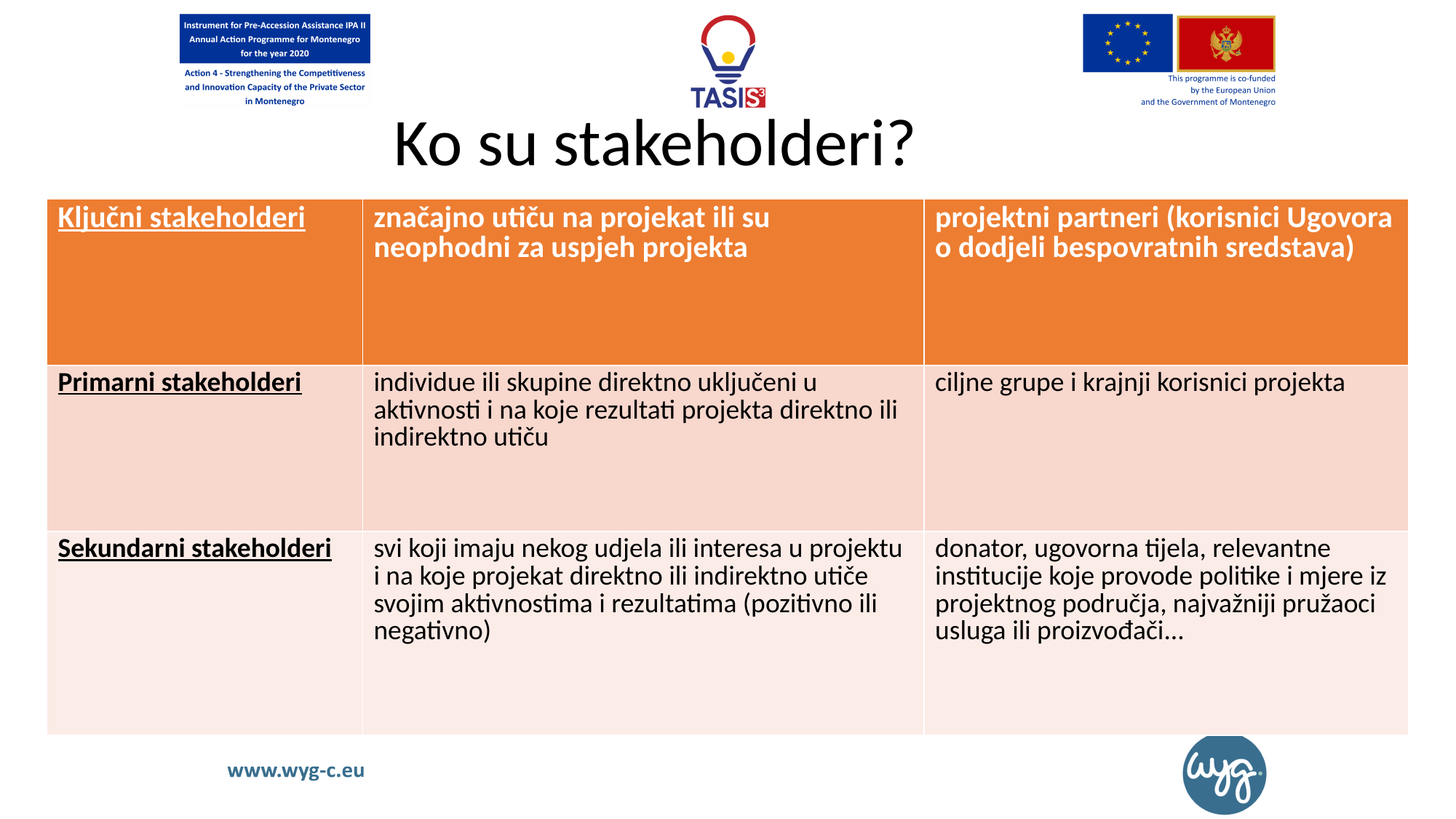

# Ko su stakeholderi?
| Ključni stakeholderi | značajno utiču na projekat ili su neophodni za uspjeh projekta | projektni partneri (korisnici Ugovora o dodjeli bespovratnih sredstava) |
| --- | --- | --- |
| Primarni stakeholderi | individue ili skupine direktno uključeni u aktivnosti i na koje rezultati projekta direktno ili indirektno utiču | ciljne grupe i krajnji korisnici projekta |
| Sekundarni stakeholderi | svi koji imaju nekog udjela ili interesa u projektu i na koje projekat direktno ili indirektno utiče svojim aktivnostima i rezultatima (pozitivno ili negativno) | donator, ugovorna tijela, relevantne institucije koje provode politike i mjere iz projektnog područja, najvažniji pružaoci usluga ili proizvođači... |